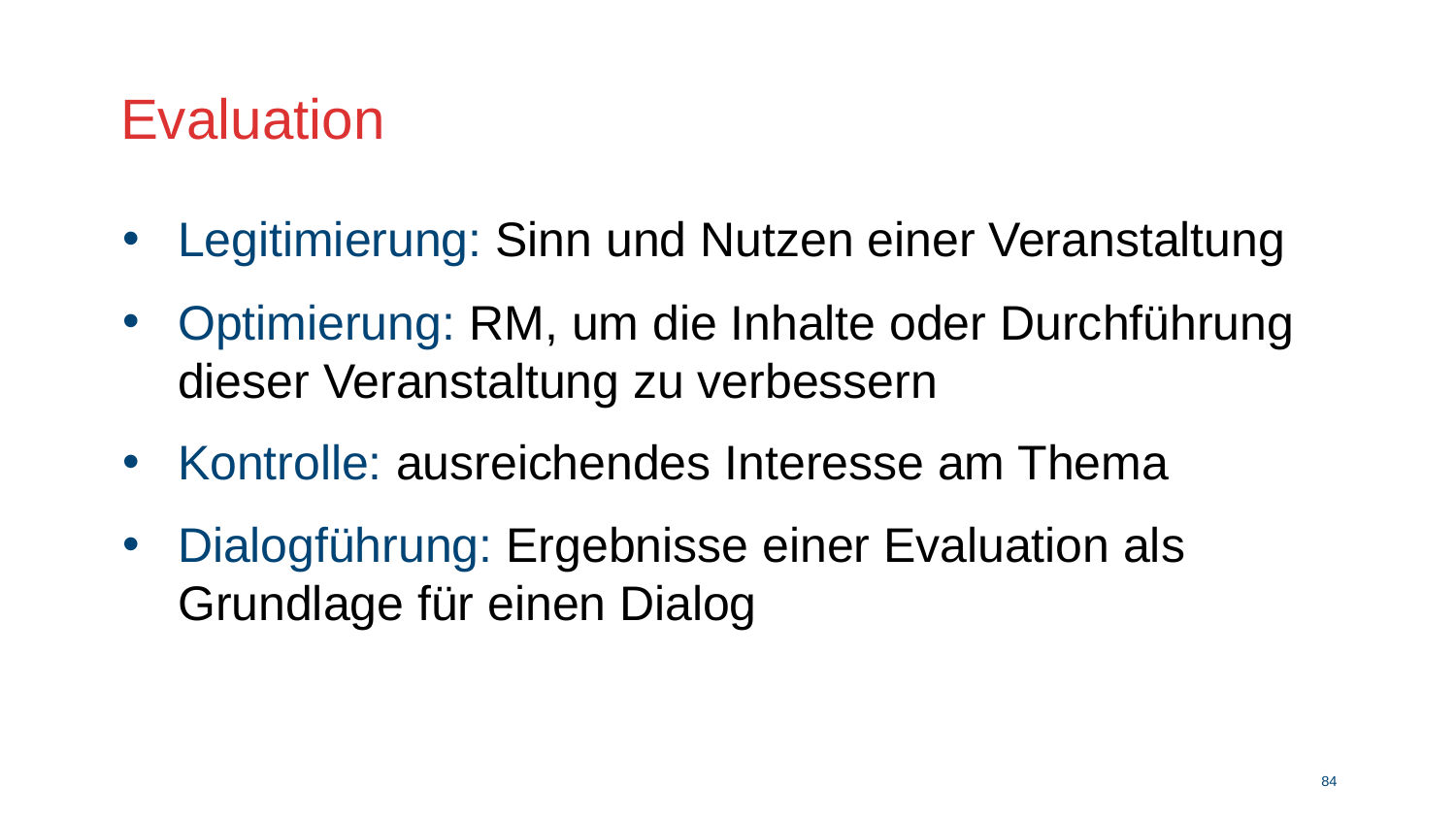

# Evaluation
Legitimierung: Sinn und Nutzen einer Veranstaltung
Optimierung: RM, um die Inhalte oder Durchführung dieser Veranstaltung zu verbessern
Kontrolle: ausreichendes Interesse am Thema
Dialogführung: Ergebnisse einer Evaluation als Grundlage für einen Dialog
84